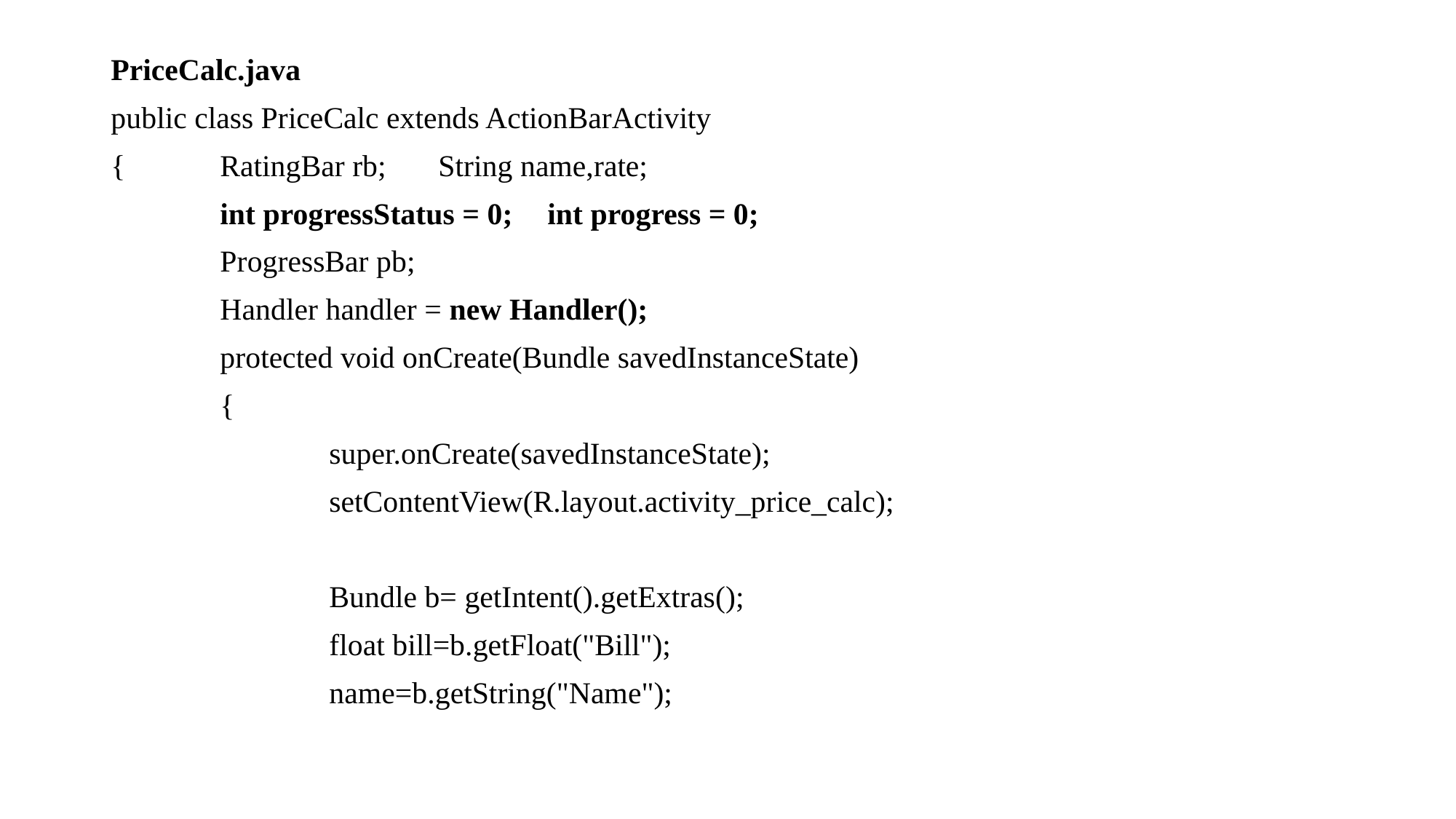

PriceCalc.java
public class PriceCalc extends ActionBarActivity
{	RatingBar rb; 	String name,rate;
	int progressStatus = 0;	int progress = 0;
	ProgressBar pb;
	Handler handler = new Handler();
	protected void onCreate(Bundle savedInstanceState)
	{
		super.onCreate(savedInstanceState);
		setContentView(R.layout.activity_price_calc);

		Bundle b= getIntent().getExtras();
		float bill=b.getFloat("Bill");
		name=b.getString("Name");